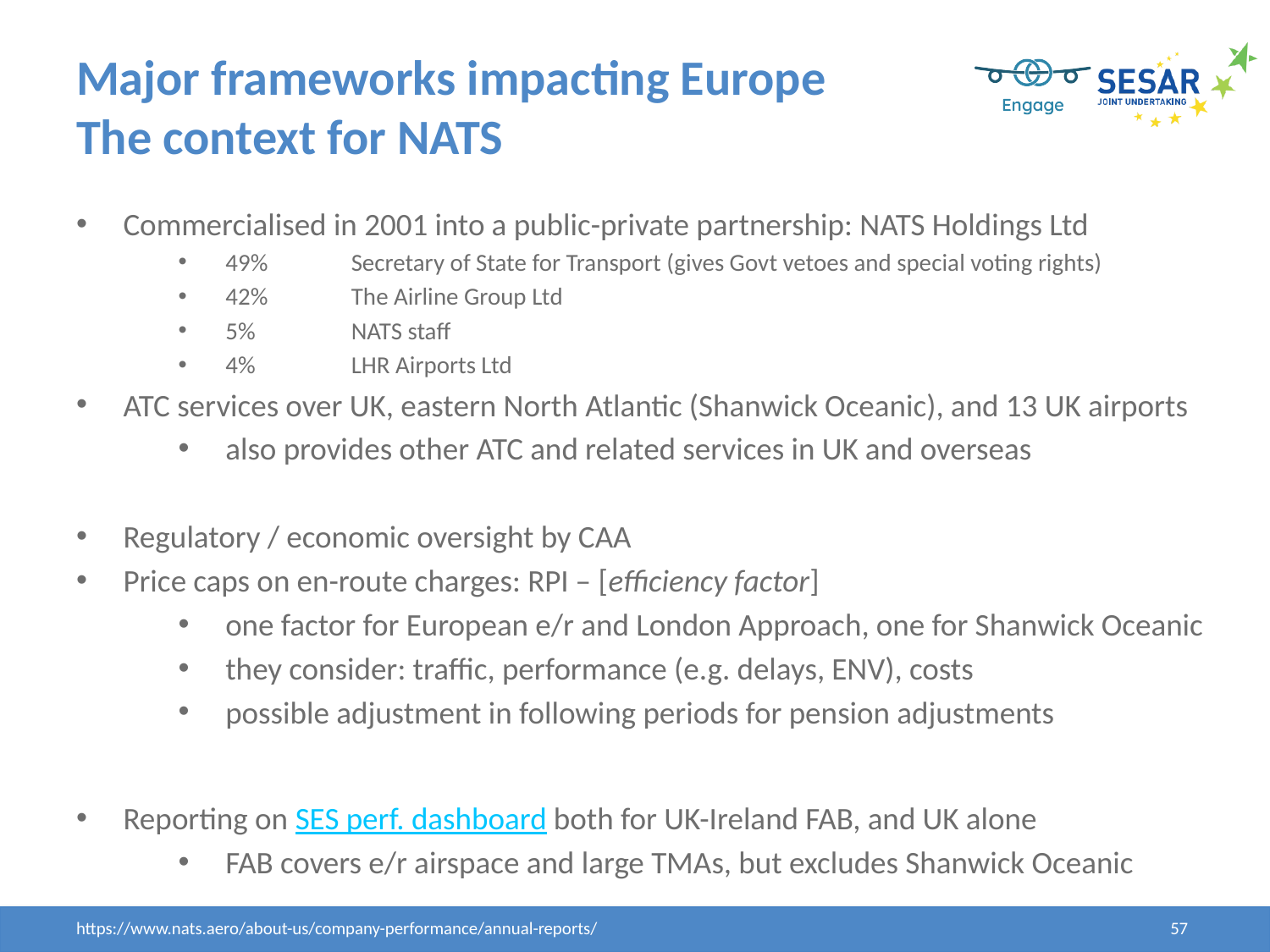

# Major frameworks impacting Europe The context for NATS
Commercialised in 2001 into a public-private partnership: NATS Holdings Ltd
49%	Secretary of State for Transport (gives Govt vetoes and special voting rights)
42% 	The Airline Group Ltd
5% 		NATS staff
4% 		LHR Airports Ltd
ATC services over UK, eastern North Atlantic (Shanwick Oceanic), and 13 UK airports
also provides other ATC and related services in UK and overseas

Regulatory / economic oversight by CAA
Price caps on en-route charges: RPI – [efficiency factor]
one factor for European e/r and London Approach, one for Shanwick Oceanic
they consider: traffic, performance (e.g. delays, ENV), costs
possible adjustment in following periods for pension adjustments

Reporting on SES perf. dashboard both for UK-Ireland FAB, and UK alone
FAB covers e/r airspace and large TMAs, but excludes Shanwick Oceanic

https://www.nats.aero/about-us/company-performance/annual-reports/
57